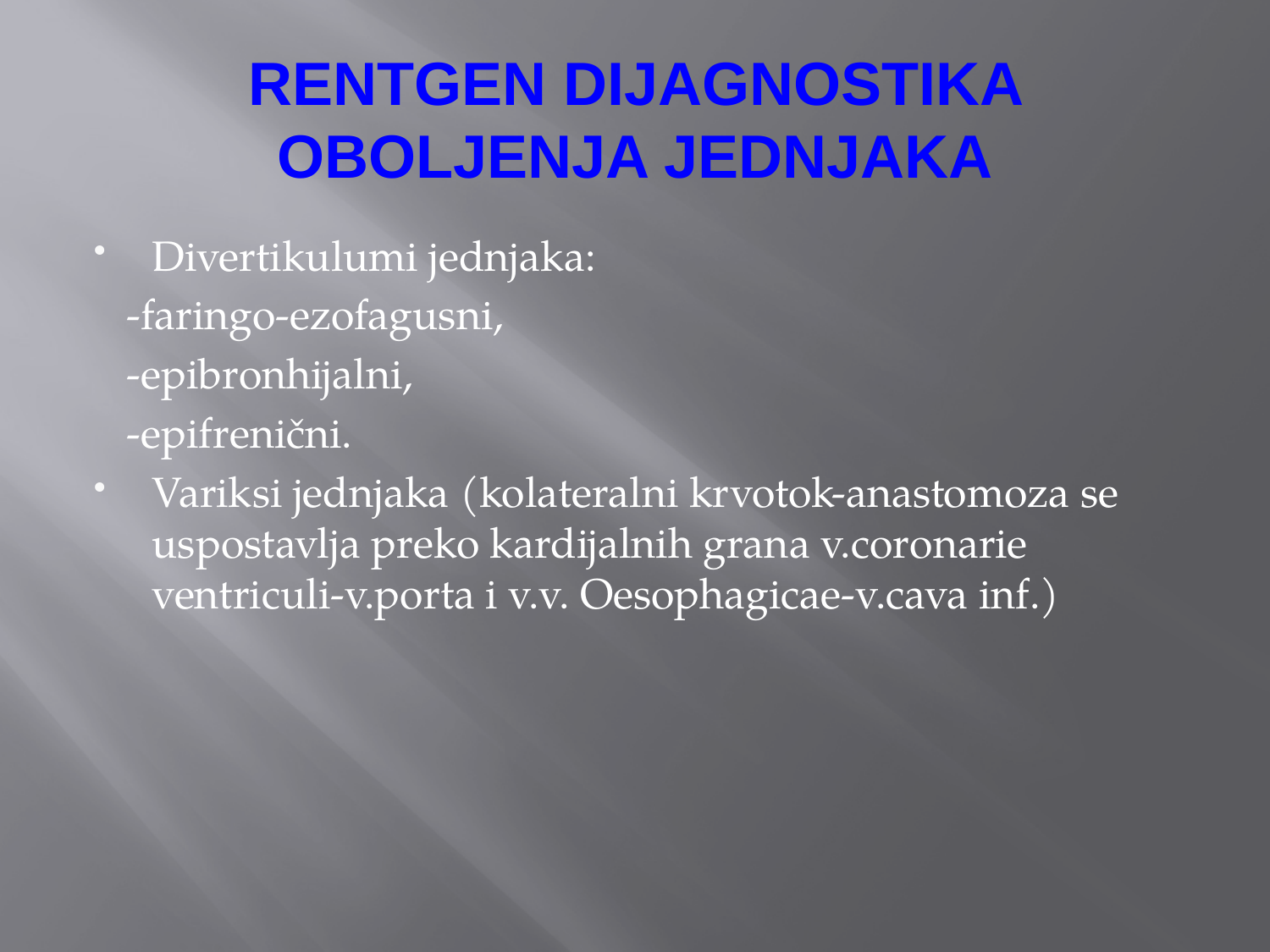

# RENTGEN DIJAGNOSTIKA OBOLJENJA JEDNJAKA
Divertikulumi jednjaka:
   -faringo-ezofagusni,
   -epibronhijalni,
   -epifrenični.
Variksi jednjaka (kolateralni krvotok-anastomoza se uspostavlja preko kardijalnih grana v.coronarie ventriculi-v.porta i v.v. Oesophagicae-v.cava inf.)